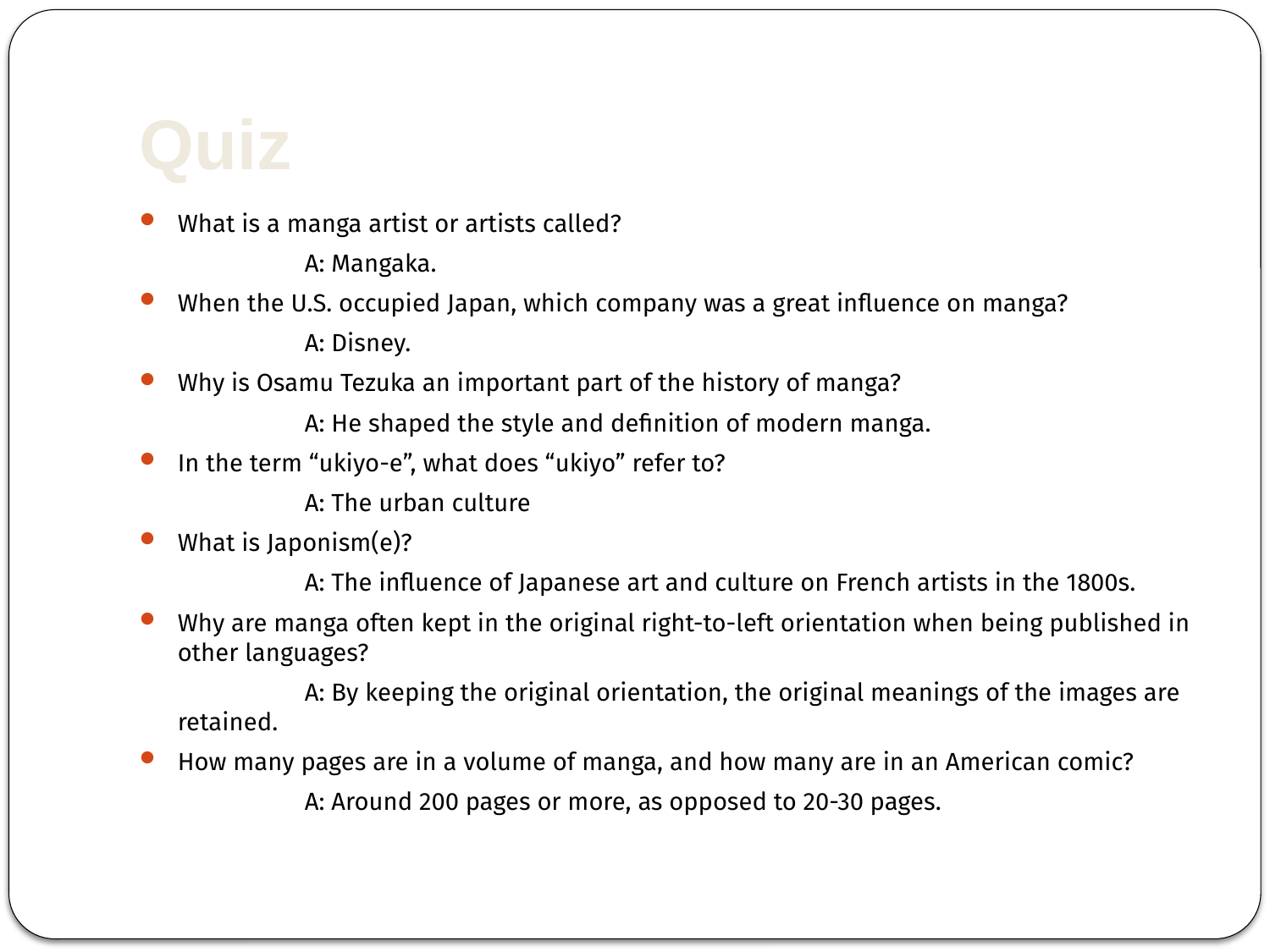

# Quiz
What is a manga artist or artists called?
		A: Mangaka.
When the U.S. occupied Japan, which company was a great influence on manga?
		A: Disney.
Why is Osamu Tezuka an important part of the history of manga?
		A: He shaped the style and definition of modern manga.
In the term “ukiyo-e”, what does “ukiyo” refer to?
		A: The urban culture
What is Japonism(e)?
		A: The influence of Japanese art and culture on French artists in the 1800s.
Why are manga often kept in the original right-to-left orientation when being published in other languages?
		A: By keeping the original orientation, the original meanings of the images are 	retained.
How many pages are in a volume of manga, and how many are in an American comic?
		A: Around 200 pages or more, as opposed to 20-30 pages.